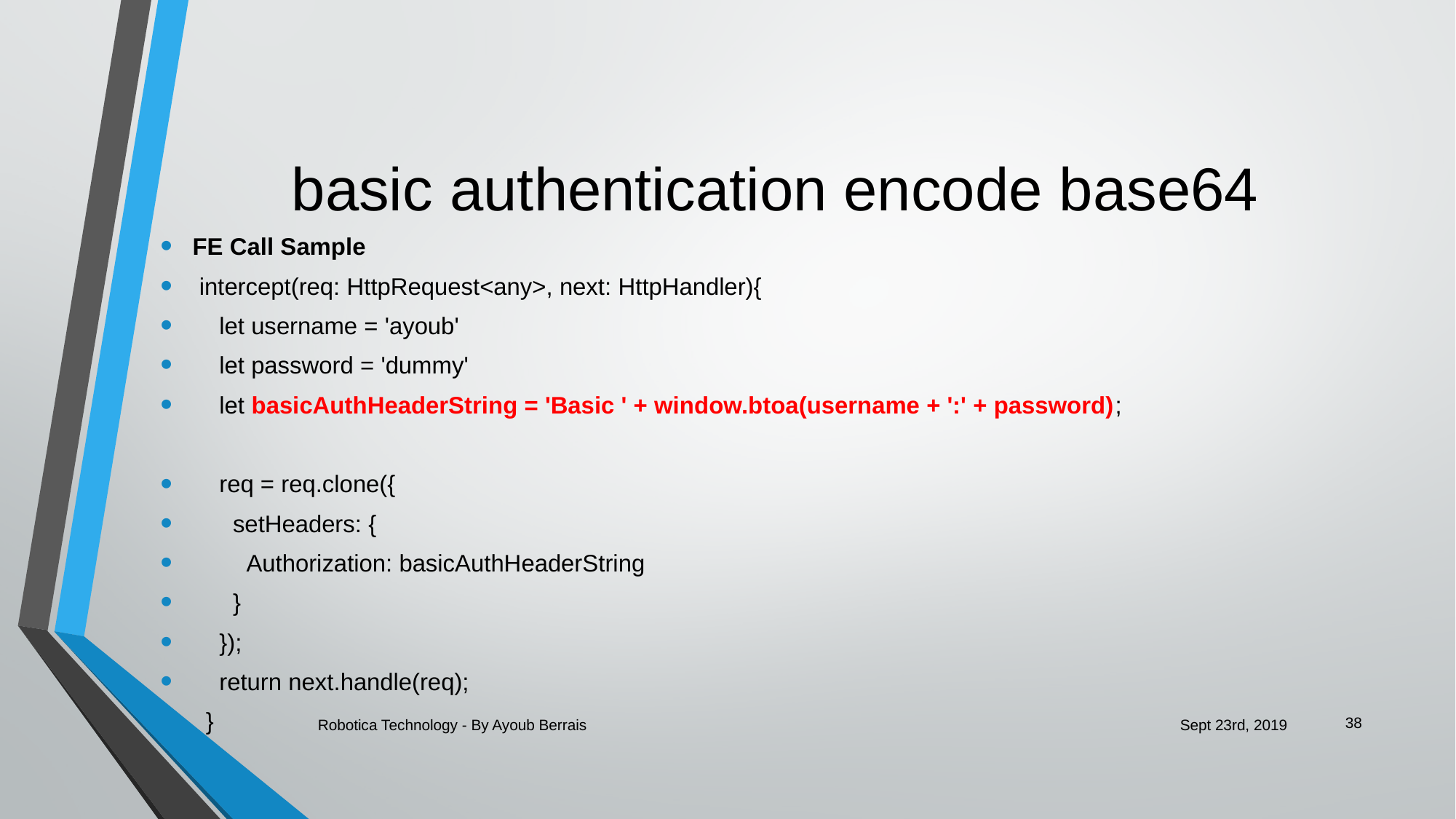

# basic authentication encode base64
FE Call Sample
 intercept(req: HttpRequest<any>, next: HttpHandler){
    let username = 'ayoub'
    let password = 'dummy'
    let basicAuthHeaderString = 'Basic ' + window.btoa(username + ':' + password);

    req = req.clone({
      setHeaders: {
        Authorization: basicAuthHeaderString
      }
    });
    return next.handle(req);
  }
38
Robotica Technology - By Ayoub Berrais
Sept 23rd, 2019